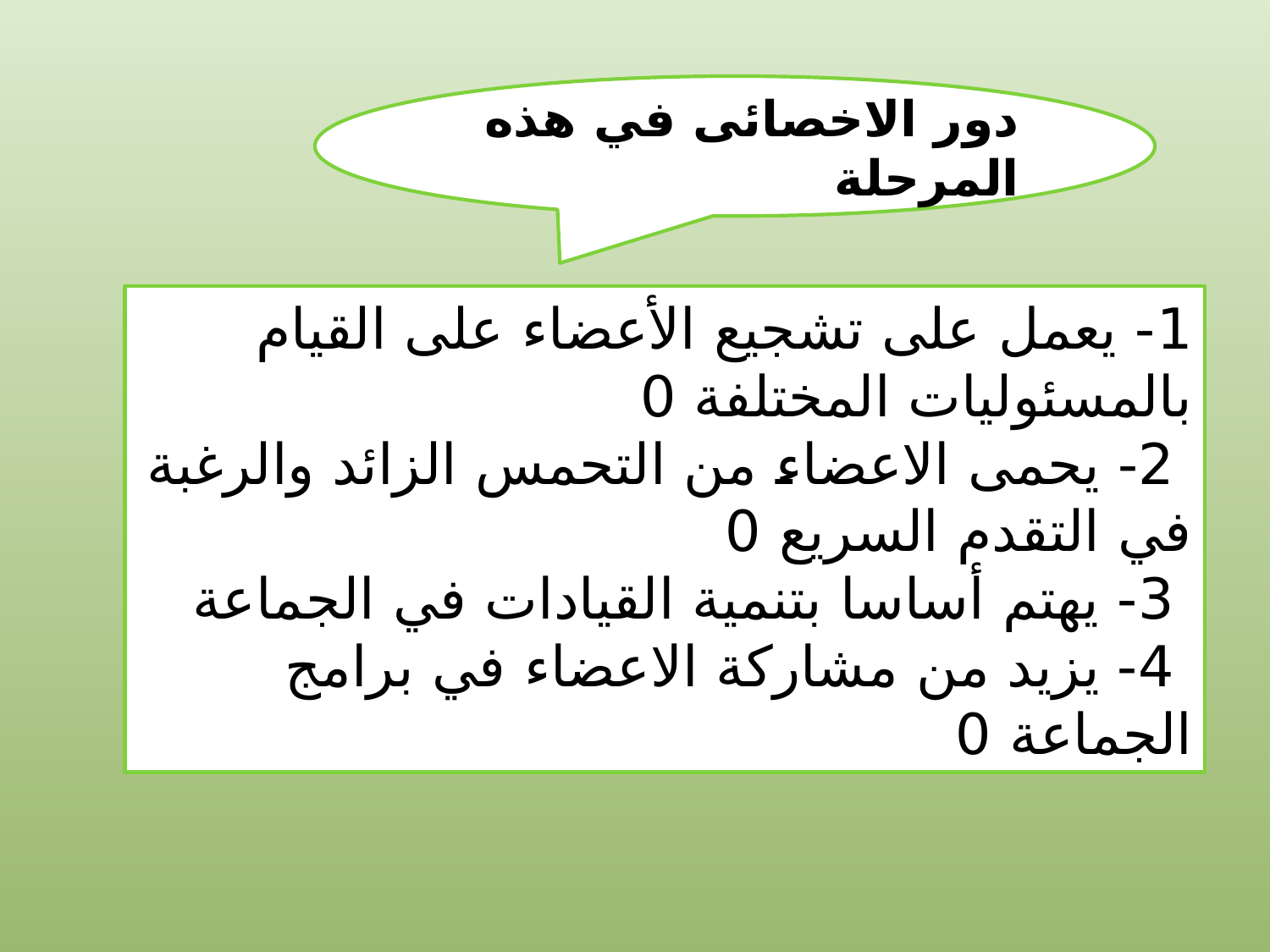

دور الاخصائى في هذه المرحلة
1- يعمل على تشجيع الأعضاء على القيام بالمسئوليات المختلفة 0
 2- يحمى الاعضاء من التحمس الزائد والرغبة في التقدم السريع 0
 3- يهتم أساسا بتنمية القيادات في الجماعة
 4- يزيد من مشاركة الاعضاء في برامج الجماعة 0